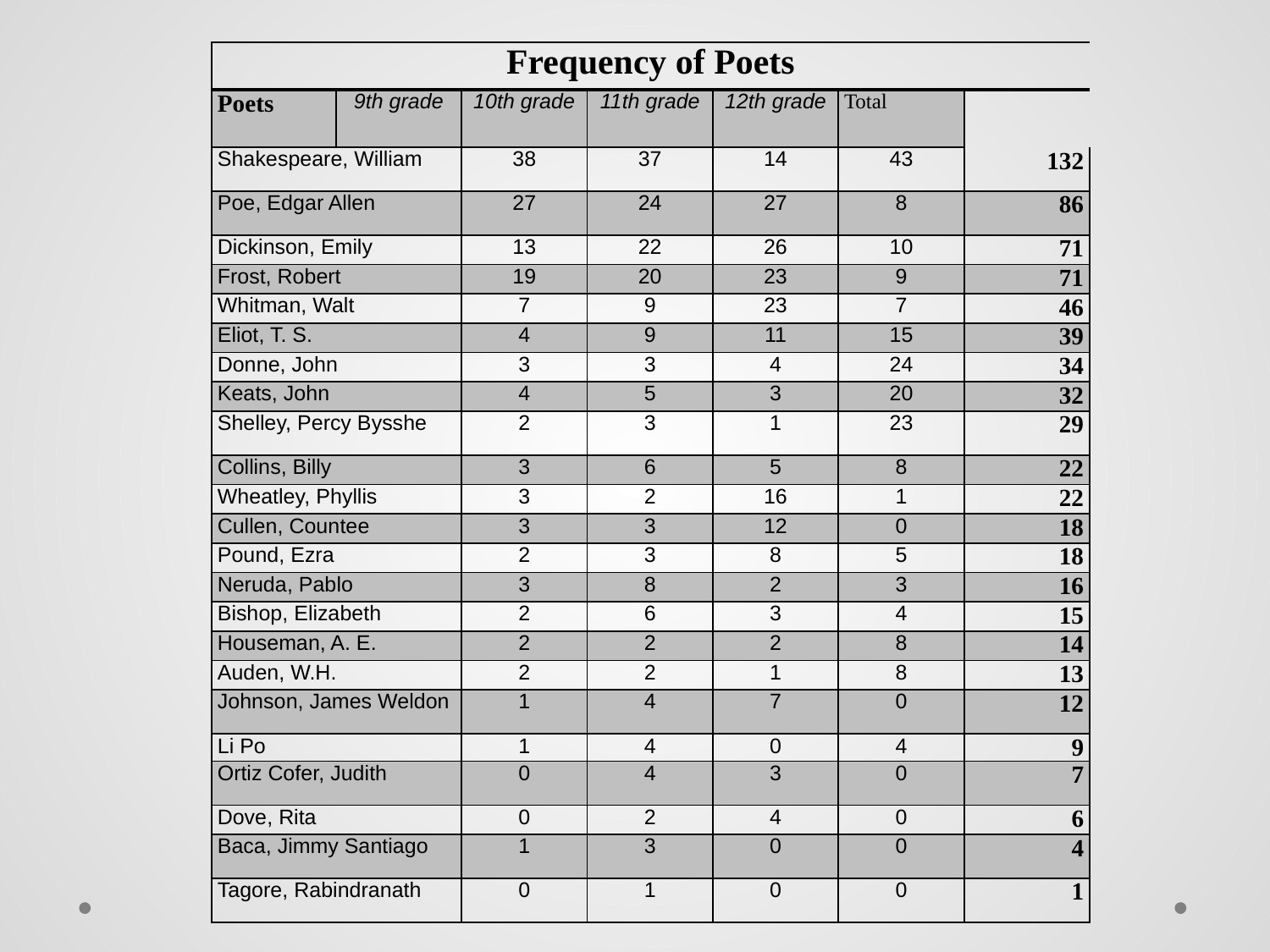

| Frequency of Poets |  |  |  |  |  |  |
| --- | --- | --- | --- | --- | --- | --- |
| Poets | 9th grade | 10th grade | 11th grade | 12th grade | Total |  |
| Shakespeare, William |  | 38 | 37 | 14 | 43 | 132 |
| Poe, Edgar Allen |  | 27 | 24 | 27 | 8 | 86 |
| Dickinson, Emily |  | 13 | 22 | 26 | 10 | 71 |
| Frost, Robert |  | 19 | 20 | 23 | 9 | 71 |
| Whitman, Walt |  | 7 | 9 | 23 | 7 | 46 |
| Eliot, T. S. |  | 4 | 9 | 11 | 15 | 39 |
| Donne, John |  | 3 | 3 | 4 | 24 | 34 |
| Keats, John |  | 4 | 5 | 3 | 20 | 32 |
| Shelley, Percy Bysshe |  | 2 | 3 | 1 | 23 | 29 |
| Collins, Billy |  | 3 | 6 | 5 | 8 | 22 |
| Wheatley, Phyllis |  | 3 | 2 | 16 | 1 | 22 |
| Cullen, Countee |  | 3 | 3 | 12 | 0 | 18 |
| Pound, Ezra |  | 2 | 3 | 8 | 5 | 18 |
| Neruda, Pablo |  | 3 | 8 | 2 | 3 | 16 |
| Bishop, Elizabeth |  | 2 | 6 | 3 | 4 | 15 |
| Houseman, A. E. |  | 2 | 2 | 2 | 8 | 14 |
| Auden, W.H. |  | 2 | 2 | 1 | 8 | 13 |
| Johnson, James Weldon |  | 1 | 4 | 7 | 0 | 12 |
| Li Po |  | 1 | 4 | 0 | 4 | 9 |
| Ortiz Cofer, Judith |  | 0 | 4 | 3 | 0 | 7 |
| Dove, Rita |  | 0 | 2 | 4 | 0 | 6 |
| Baca, Jimmy Santiago |  | 1 | 3 | 0 | 0 | 4 |
| Tagore, Rabindranath |  | 0 | 1 | 0 | 0 | 1 |